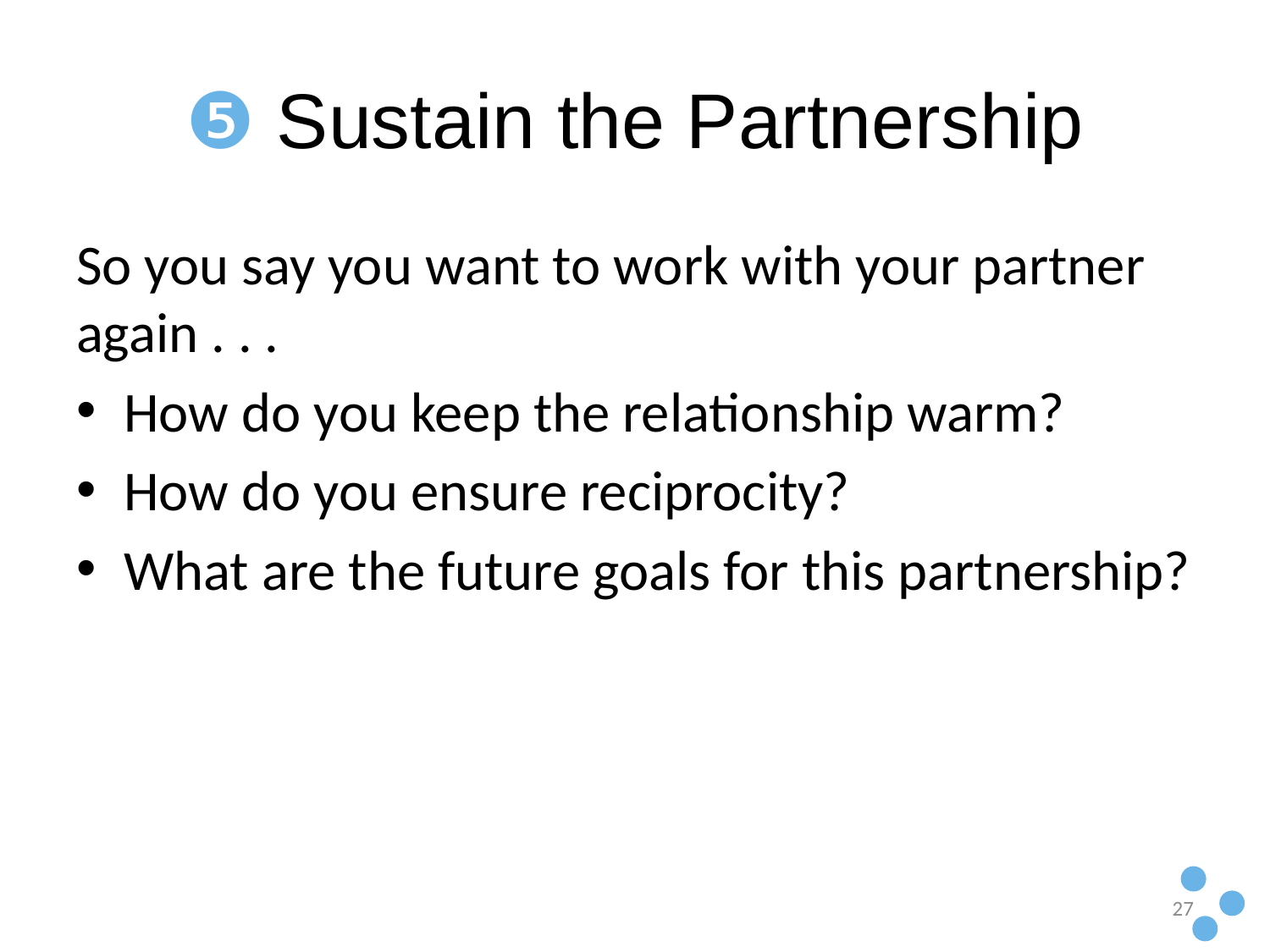

# ❺ Sustain the Partnership
So you say you want to work with your partner again . . .
How do you keep the relationship warm?
How do you ensure reciprocity?
What are the future goals for this partnership?

27